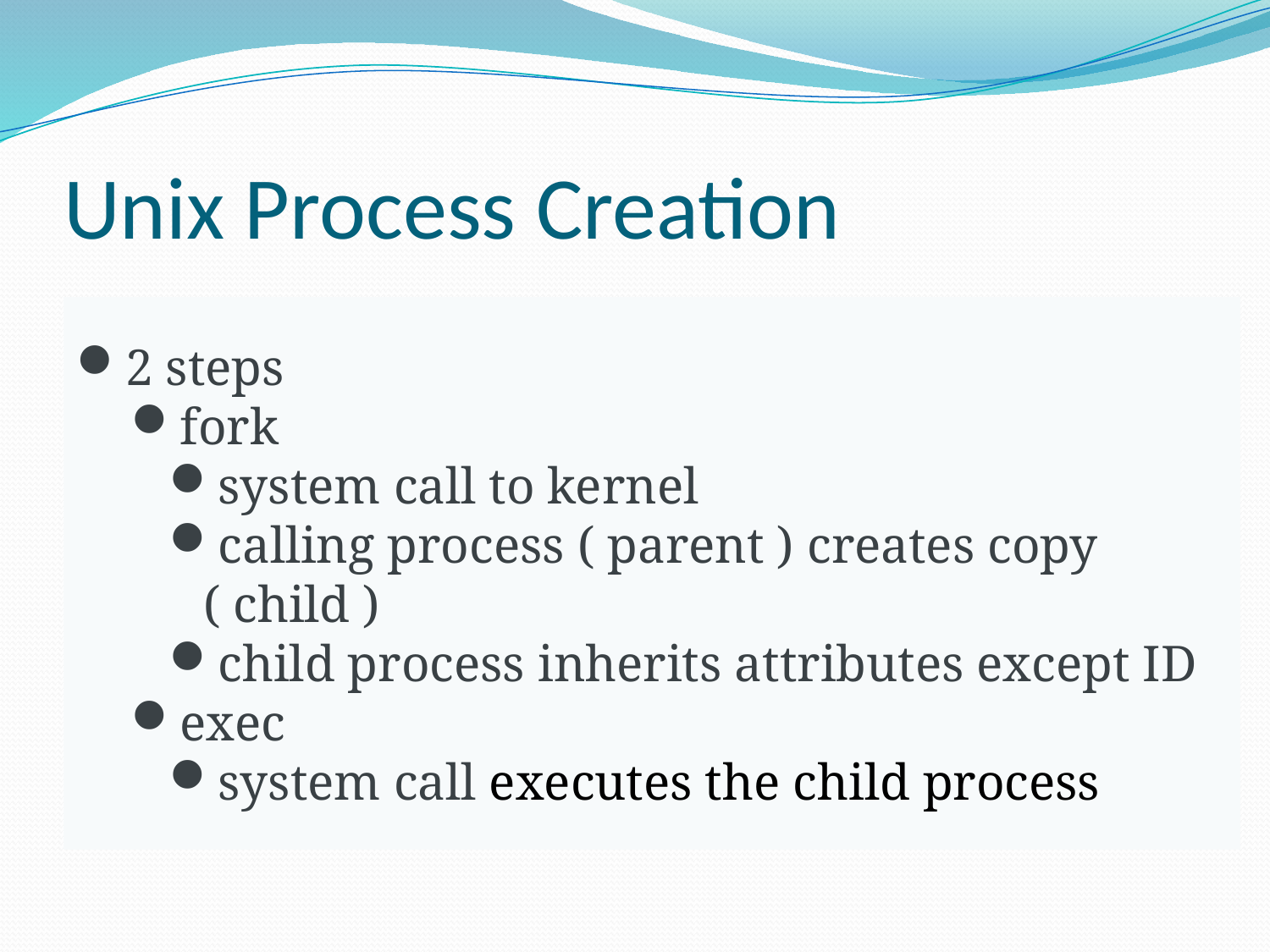

# Unix Process Creation
2 steps
fork
system call to kernel
calling process ( parent ) creates copy ( child )
child process inherits attributes except ID
exec
system call executes the child process